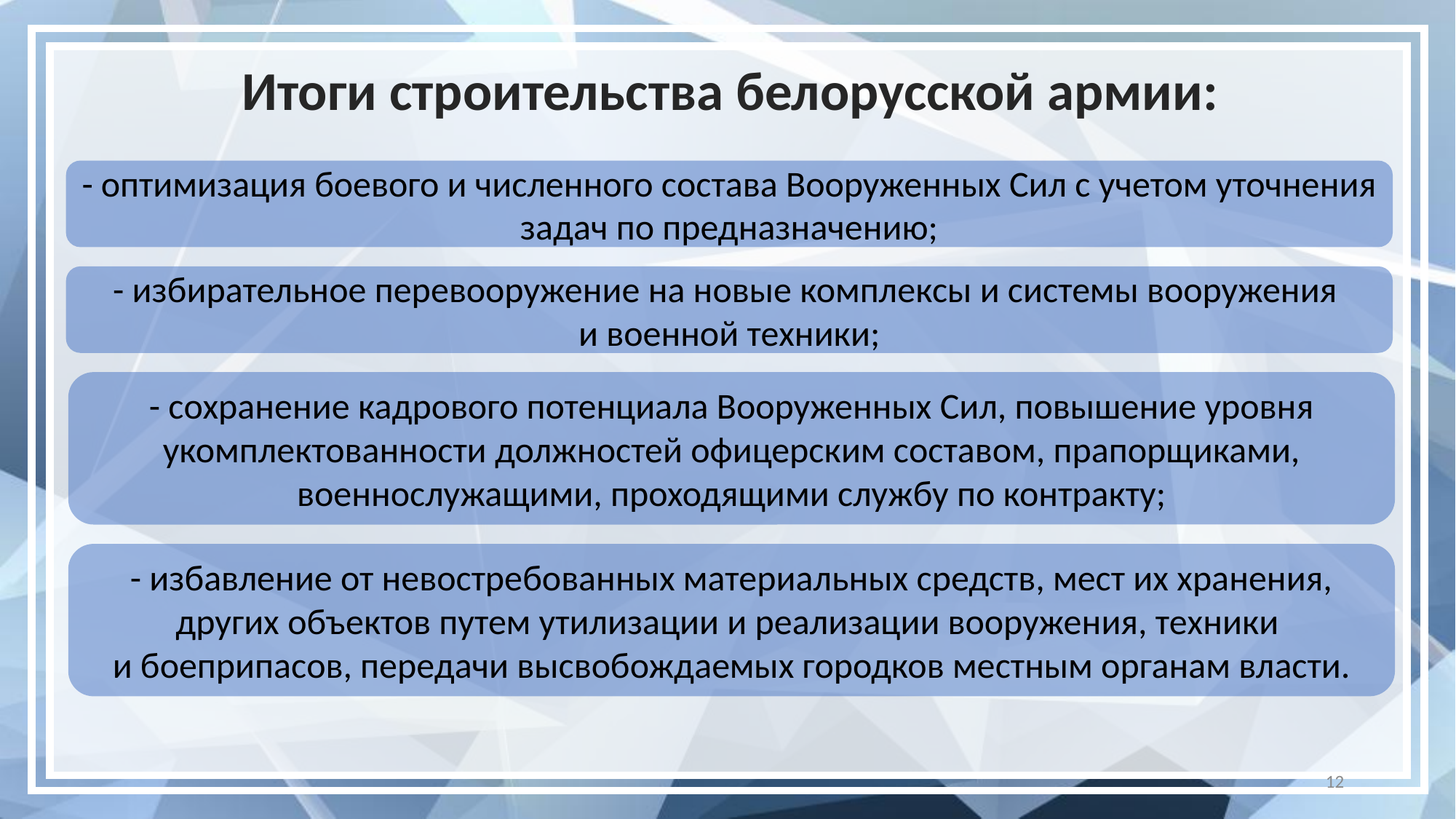

# Итоги строительства белорусской армии:
- оптимизация боевого и численного состава Вооруженных Сил с учетом уточнения задач по предназначению;
- избирательное перевооружение на новые комплексы и системы вооружения
и военной техники;
- сохранение кадрового потенциала Вооруженных Сил, повышение уровня укомплектованности должностей офицерским составом, прапорщиками, военнослужащими, проходящими службу по контракту;
- избавление от невостребованных материальных средств, мест их хранения, других объектов путем утилизации и реализации вооружения, техники
и боеприпасов, передачи высвобождаемых городков местным органам власти.
12